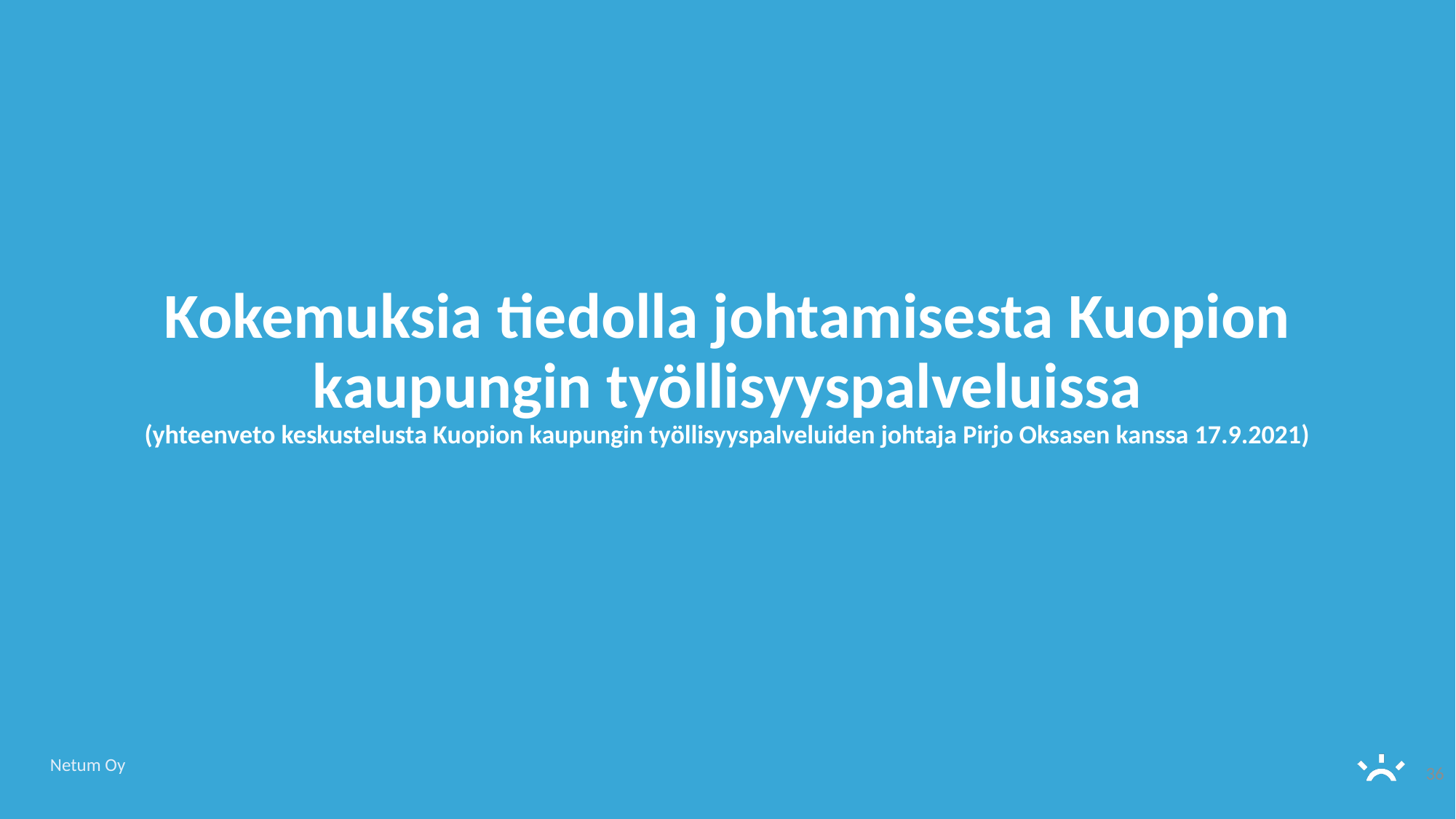

# Kokemuksia tiedolla johtamisesta Kuopion kaupungin työllisyyspalveluissa (yhteenveto keskustelusta Kuopion kaupungin työllisyyspalveluiden johtaja Pirjo Oksasen kanssa 17.9.2021)
36